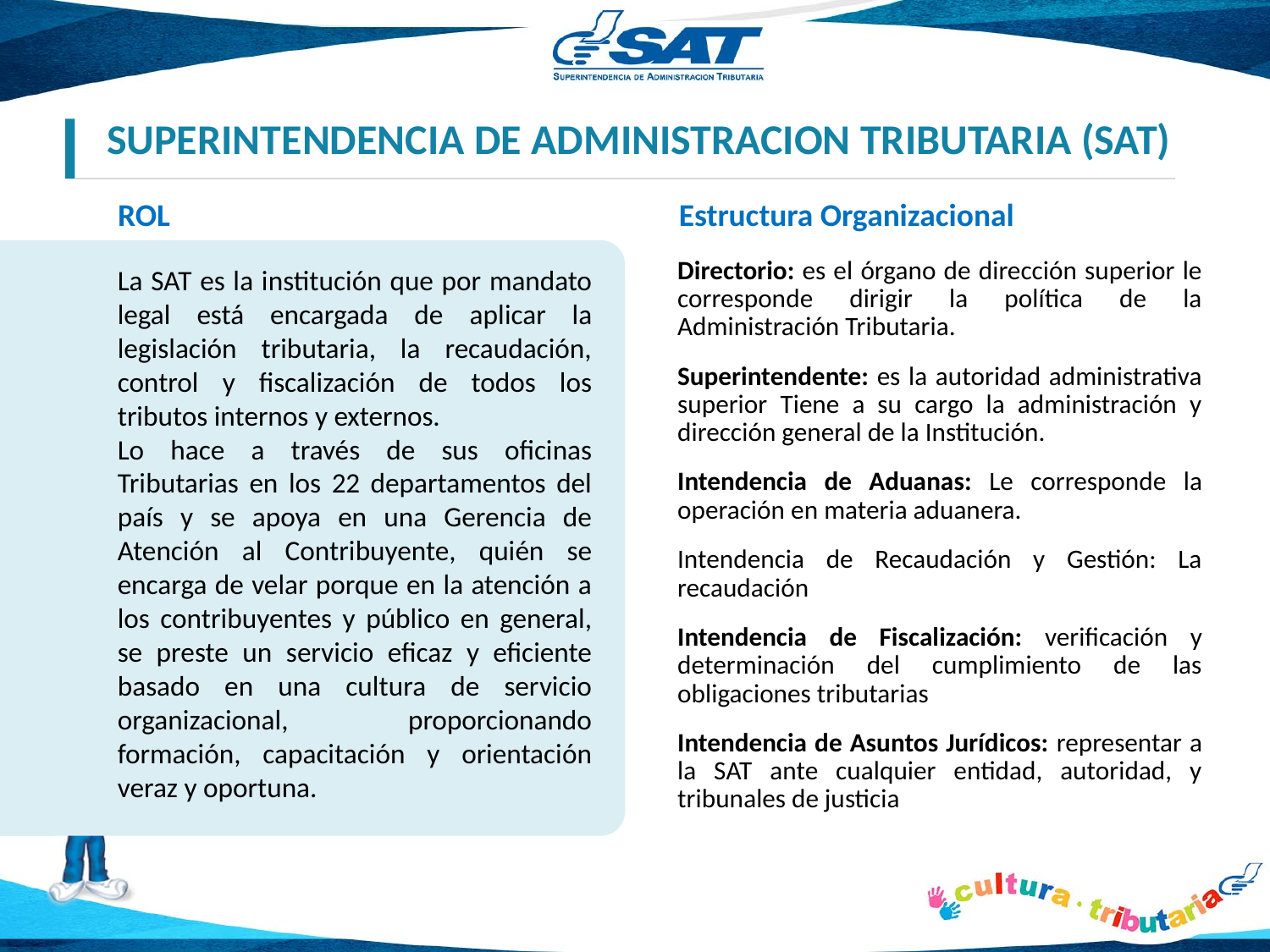

SUPERINTENDENCIA DE ADMINISTRACION TRIBUTARIA (SAT)

ROL

La SAT es la institución que por mandato legal está encargada de aplicar la legislación tributaria, la recaudación, control y fiscalización de todos los tributos internos y externos.
Lo hace a través de sus oficinas Tributarias en los 22 departamentos del país y se apoya en una Gerencia de Atención al Contribuyente, quién se encarga de velar porque en la atención a los contribuyentes y público en general, se preste un servicio eficaz y eficiente basado en una cultura de servicio organizacional, proporcionando formación, capacitación y orientación veraz y oportuna.
Estructura Organizacional
Directorio: es el órgano de dirección superior le corresponde dirigir la política de la Administración Tributaria.
Superintendente: es la autoridad administrativa superior Tiene a su cargo la administración y dirección general de la Institución.
Intendencia de Aduanas: Le corresponde la operación en materia aduanera.
Intendencia de Recaudación y Gestión: La recaudación
Intendencia de Fiscalización: verificación y determinación del cumplimiento de las obligaciones tributarias
Intendencia de Asuntos Jurídicos: representar a la SAT ante cualquier entidad, autoridad, y tribunales de justicia